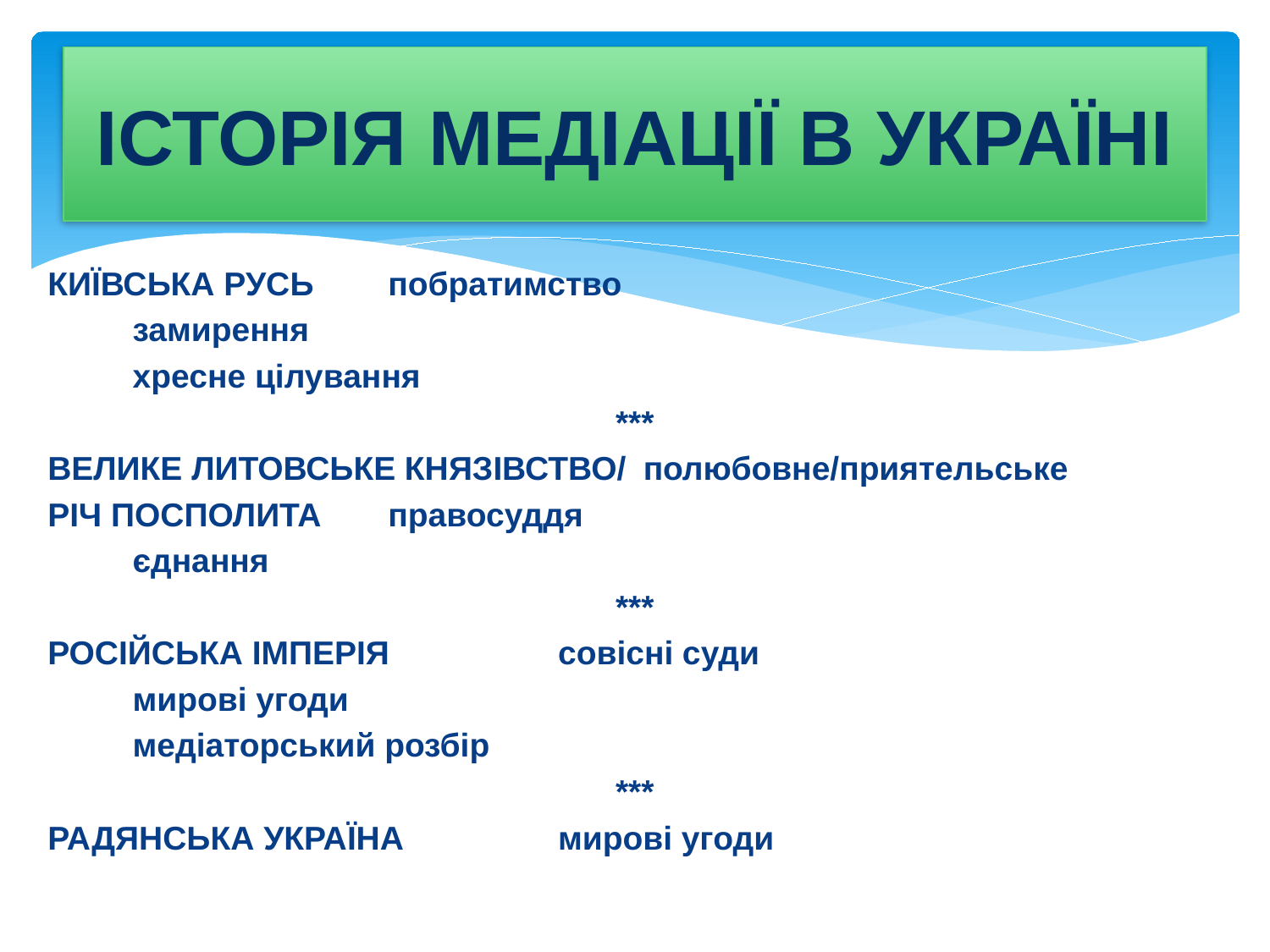

# ІСТОРІЯ МЕДІАЦІЇ В УКРАЇНІ

КИЇВСЬКА РУСЬ 					побратимство
						замирення
						хресне цілування
***
ВЕЛИКЕ ЛИТОВСЬКЕ КНЯЗІВСТВО/		полюбовне/приятельське
РІЧ ПОСПОЛИТА				правосуддя
						єднання
***
РОСІЙСЬКА ІМПЕРІЯ				совісні суди
						мирові угоди
						медіаторський розбір
***
РАДЯНСЬКА УКРАЇНА				мирові угоди